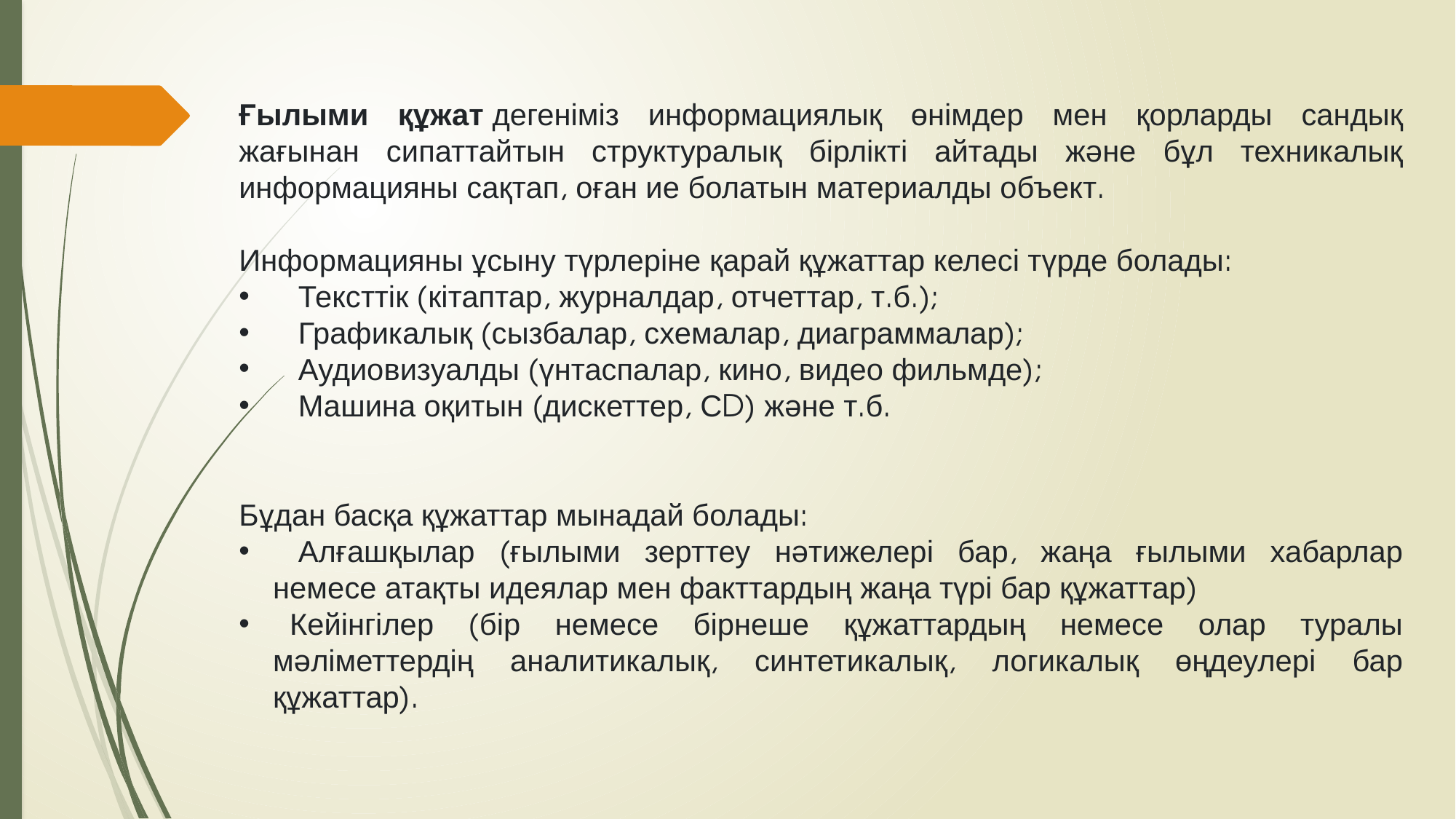

Ғылыми құжат дегеніміз информациялық өнімдер мен қорларды сандық жағынан сипаттайтын структуралық бірлікті айтады және бұл техникалық информацияны сақтап, оған ие болатын материалды объект.

Информацияны ұсыну түрлеріне қарай құжаттар келесі түрде болады:
   Тексттік (кітаптар, журналдар, отчеттар, т.б.);
   Графикалық (сызбалар, схемалар, диаграммалар);
   Аудиовизуалды (үнтаспалар, кино, видео фильмде);
   Машина оқитын (дискеттер, СD) және т.б.

Бұдан басқа құжаттар мынадай болады:
   Алғашқылар (ғылыми зерттеу нәтижелері бар, жаңа ғылыми хабарлар немесе атақты идеялар мен факттардың жаңа түрі бар құжаттар)
  Кейінгілер (бір немесе бірнеше құжаттардың немесе олар туралы мәліметтердің аналитикалық, синтетикалық, логикалық өңдеулері бар құжаттар).